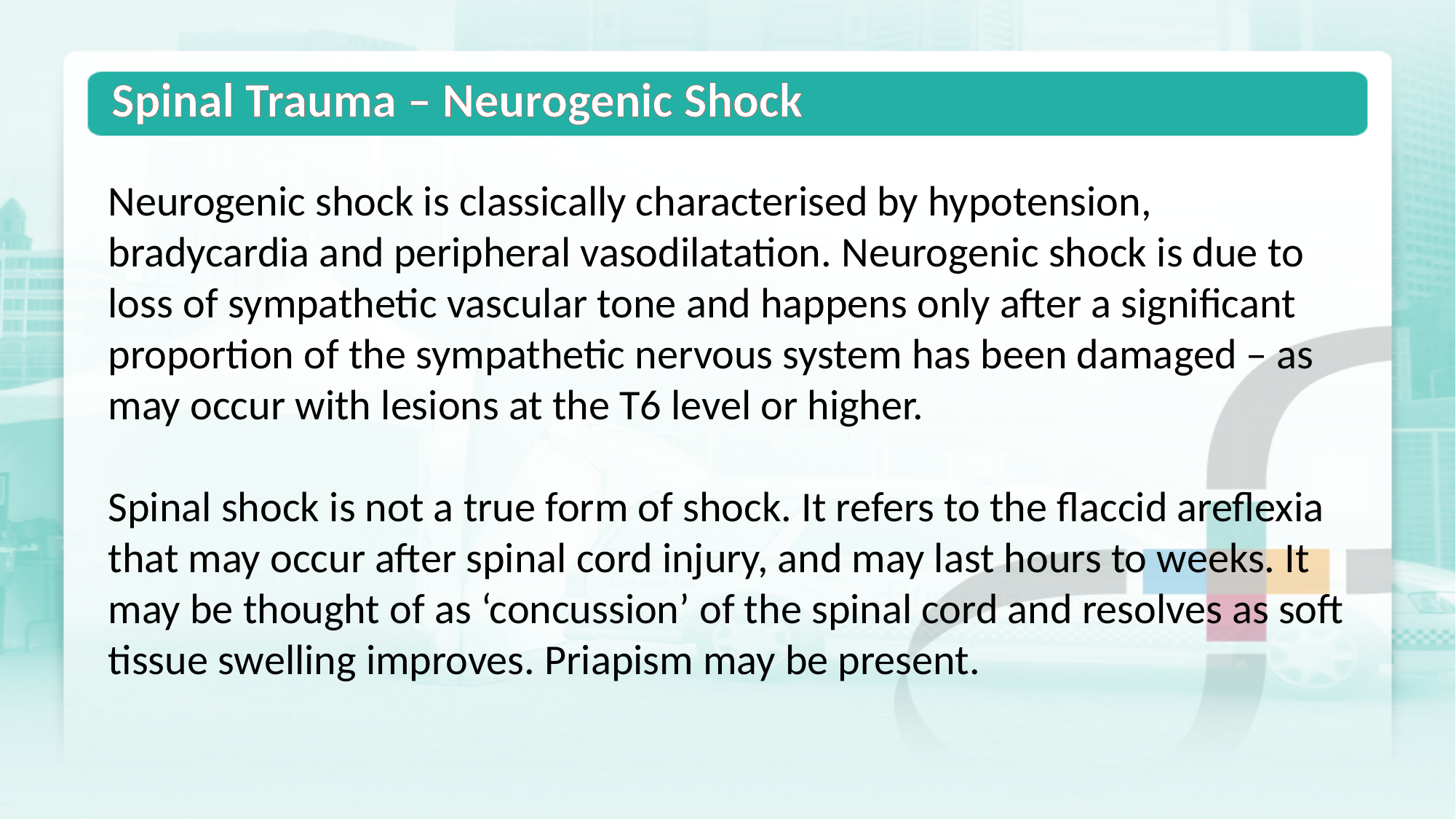

Spinal Trauma – Neurogenic Shock
Neurogenic shock is classically characterised by hypotension, bradycardia and peripheral vasodilatation. Neurogenic shock is due to loss of sympathetic vascular tone and happens only after a significant proportion of the sympathetic nervous system has been damaged – as may occur with lesions at the T6 level or higher.

Spinal shock is not a true form of shock. It refers to the flaccid areflexia that may occur after spinal cord injury, and may last hours to weeks. It may be thought of as ‘concussion’ of the spinal cord and resolves as soft tissue swelling improves. Priapism may be present.